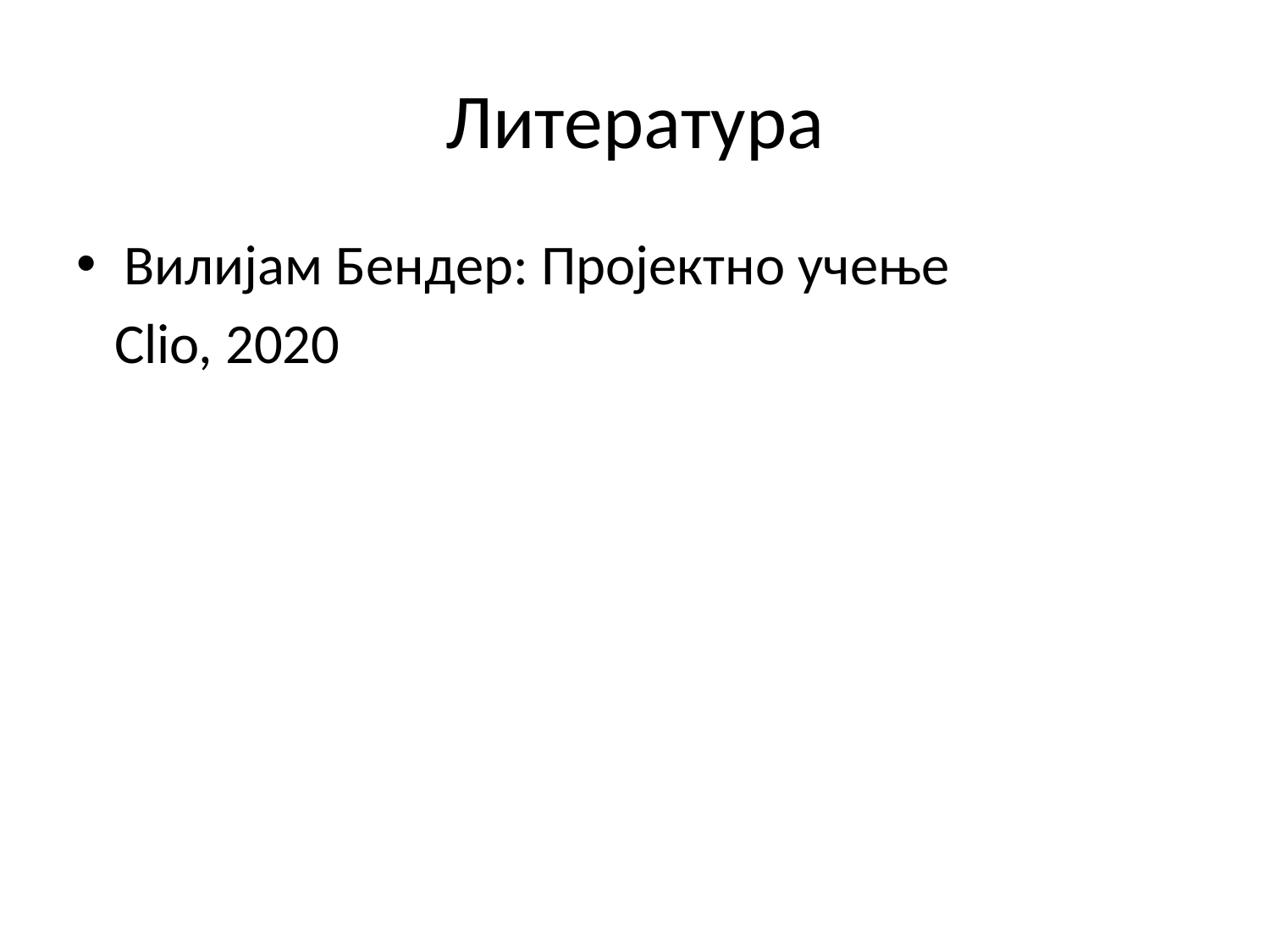

# Литература
Вилијам Бендер: Пројектно учење
   Clio, 2020